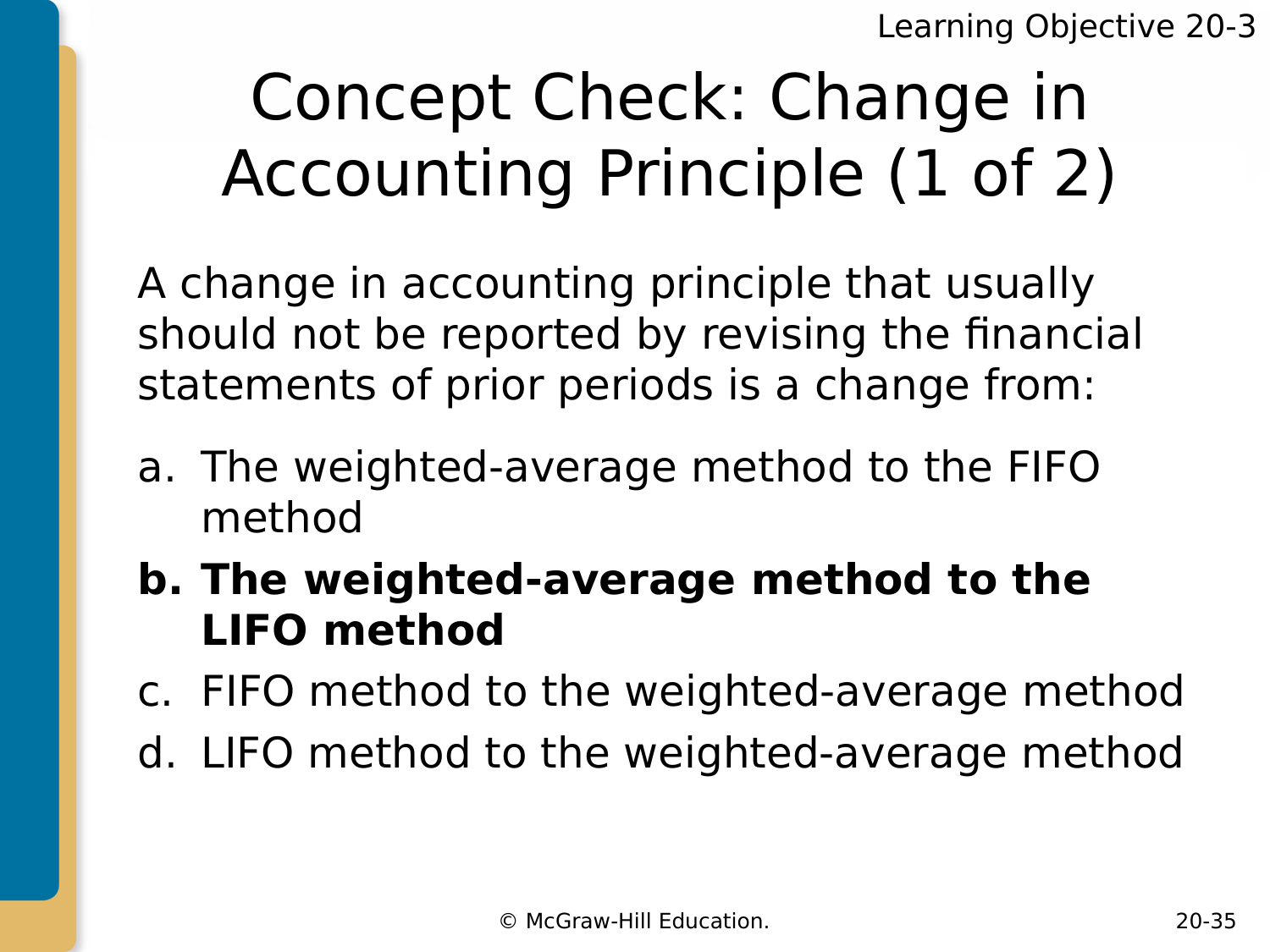

Learning Objective 20-3
# Concept Check: Change in Accounting Principle (1 of 2)
A change in accounting principle that usually should not be reported by revising the financial statements of prior periods is a change from:
The weighted-average method to the FIFO method
The weighted-average method to the LIFO method
FIFO method to the weighted-average method
LIFO method to the weighted-average method